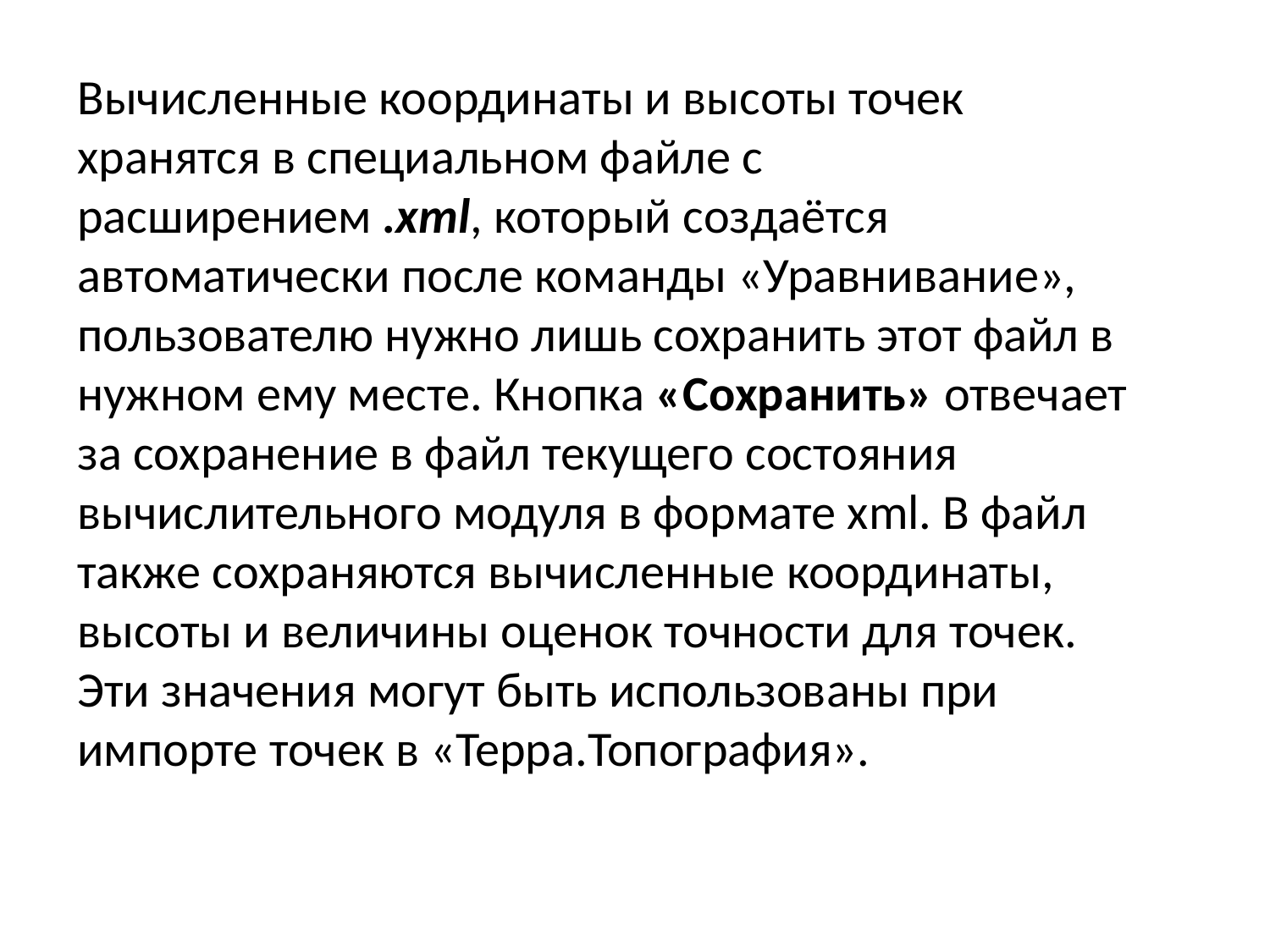

Вычисленные координаты и высоты точек хранятся в специальном файле с расширением .xml, который создаётся автоматически после команды «Уравнивание», пользователю нужно лишь сохранить этот файл в нужном ему месте. Кнопка «Сохранить» отвечает за сохранение в файл текущего состояния вычислительного модуля в формате xml. В файл также сохраняются вычисленные координаты, высоты и величины оценок точности для точек. Эти значения могут быть использованы при импорте точек в «Терра.Топография».